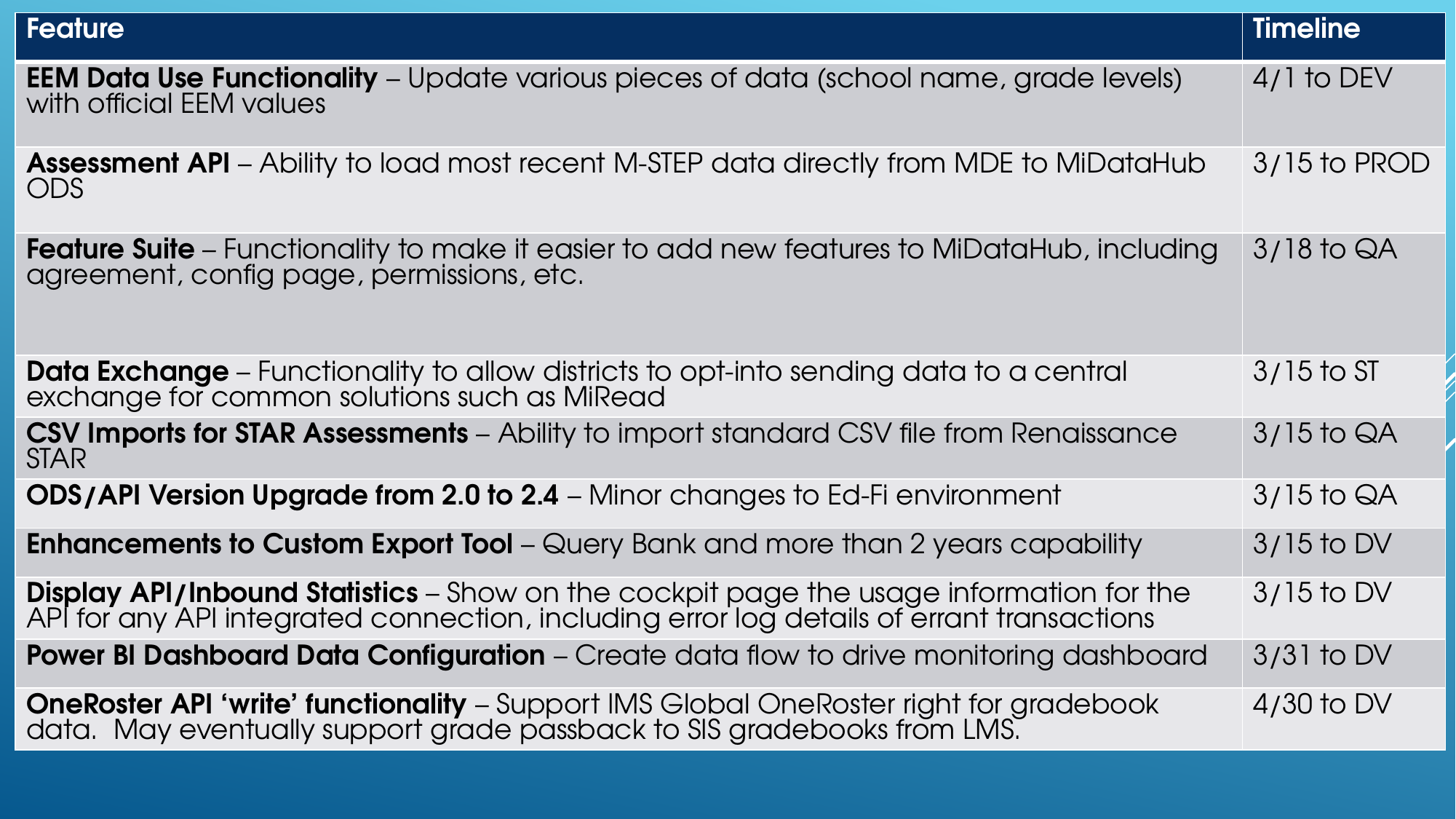

| Feature | Timeline |
| --- | --- |
| EEM Data Use Functionality – Update various pieces of data (school name, grade levels) with official EEM values | 4/1 to DEV |
| Assessment API – Ability to load most recent M-STEP data directly from MDE to MiDataHub ODS | 3/15 to PROD |
| Feature Suite – Functionality to make it easier to add new features to MiDataHub, including agreement, config page, permissions, etc. | 3/18 to QA |
| Data Exchange – Functionality to allow districts to opt-into sending data to a central exchange for common solutions such as MiRead | 3/15 to ST |
| CSV Imports for STAR Assessments – Ability to import standard CSV file from Renaissance STAR | 3/15 to QA |
| ODS/API Version Upgrade from 2.0 to 2.4 – Minor changes to Ed-Fi environment | 3/15 to QA |
| Enhancements to Custom Export Tool – Query Bank and more than 2 years capability | 3/15 to DV |
| Display API/Inbound Statistics – Show on the cockpit page the usage information for the API for any API integrated connection, including error log details of errant transactions | 3/15 to DV |
| Power BI Dashboard Data Configuration – Create data flow to drive monitoring dashboard | 3/31 to DV |
| OneRoster API ‘write’ functionality – Support IMS Global OneRoster right for gradebook data. May eventually support grade passback to SIS gradebooks from LMS. | 4/30 to DV |